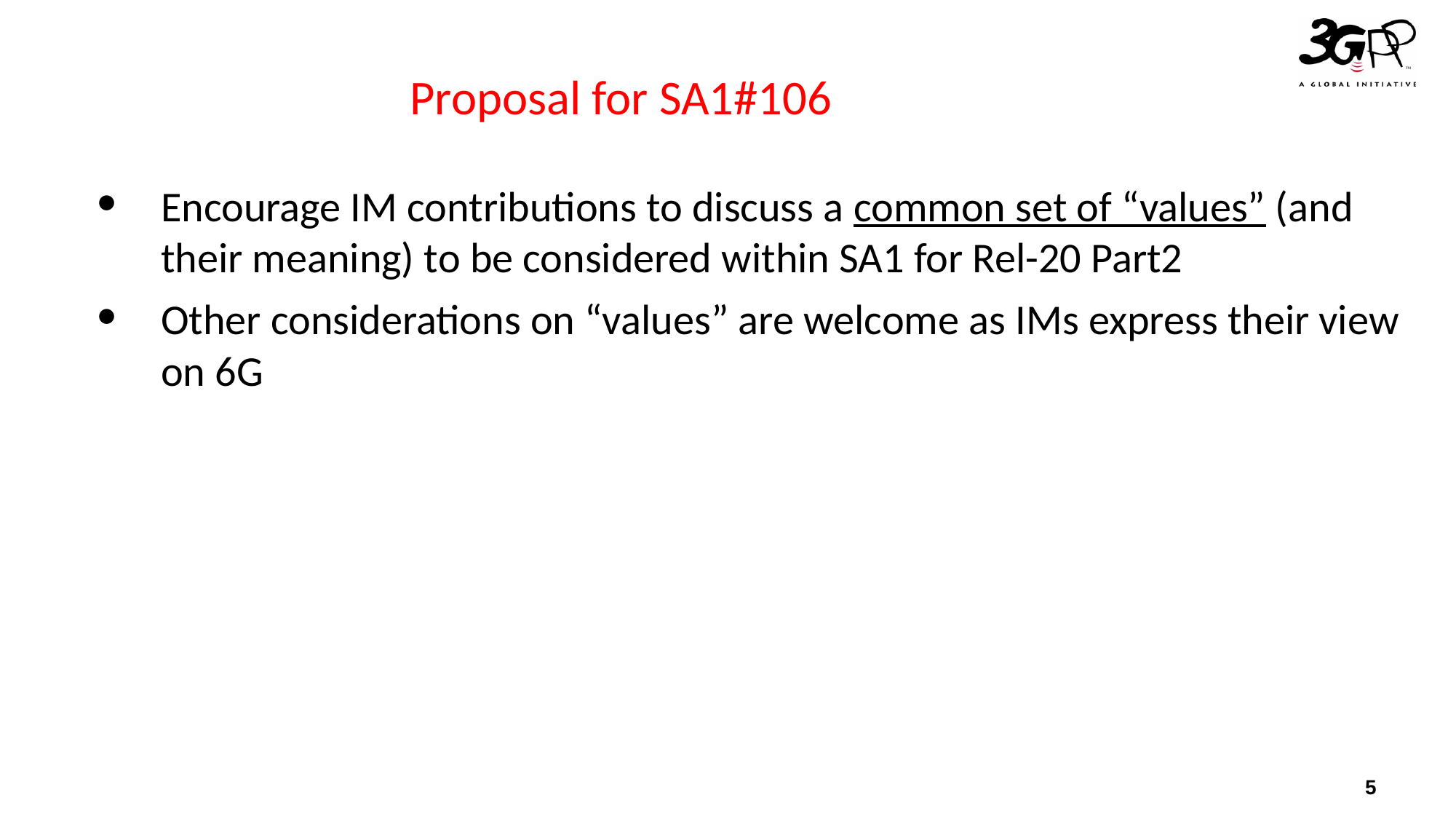

# Proposal for SA1#106
Encourage IM contributions to discuss a common set of “values” (and their meaning) to be considered within SA1 for Rel-20 Part2
Other considerations on “values” are welcome as IMs express their view on 6G